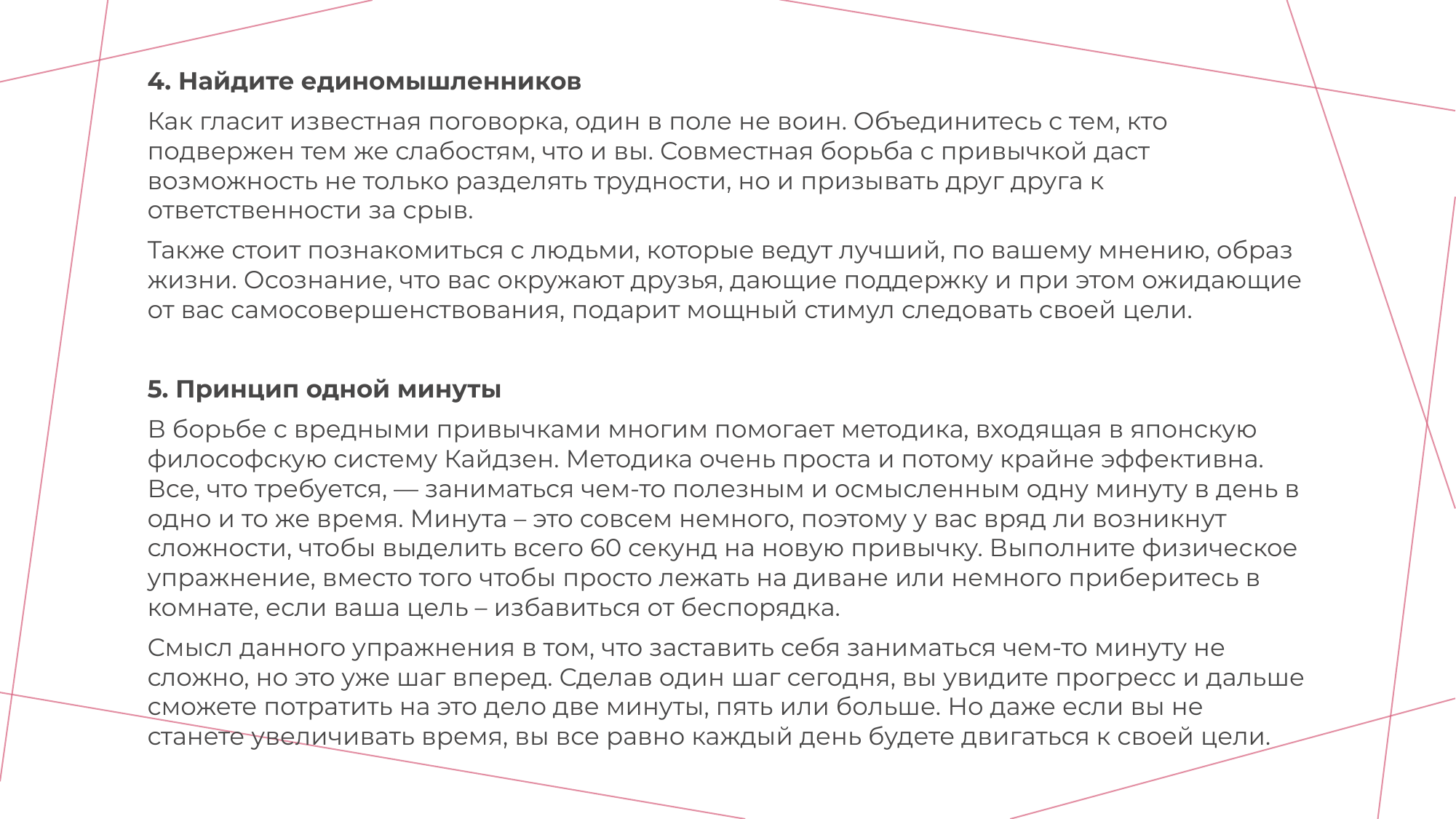

4. Найдите единомышленников
Как гласит известная поговорка, один в поле не воин. Объединитесь с тем, кто подвержен тем же слабостям, что и вы. Совместная борьба с привычкой даст возможность не только разделять трудности, но и призывать друг друга к ответственности за срыв.
Также стоит познакомиться с людьми, которые ведут лучший, по вашему мнению, образ жизни. Осознание, что вас окружают друзья, дающие поддержку и при этом ожидающие от вас самосовершенствования, подарит мощный стимул следовать своей цели.

5. Принцип одной минуты
В борьбе с вредными привычками многим помогает методика, входящая в японскую философскую систему Кайдзен. Методика очень проста и потому крайне эффективна. Все, что требуется, — заниматься чем-то полезным и осмысленным одну минуту в день в одно и то же время. Минута – это совсем немного, поэтому у вас вряд ли возникнут сложности, чтобы выделить всего 60 секунд на новую привычку. Выполните физическое упражнение, вместо того чтобы просто лежать на диване или немного приберитесь в комнате, если ваша цель – избавиться от беспорядка.
Смысл данного упражнения в том, что заставить себя заниматься чем-то минуту не сложно, но это уже шаг вперед. Сделав один шаг сегодня, вы увидите прогресс и дальше сможете потратить на это дело две минуты, пять или больше. Но даже если вы не станете увеличивать время, вы все равно каждый день будете двигаться к своей цели.